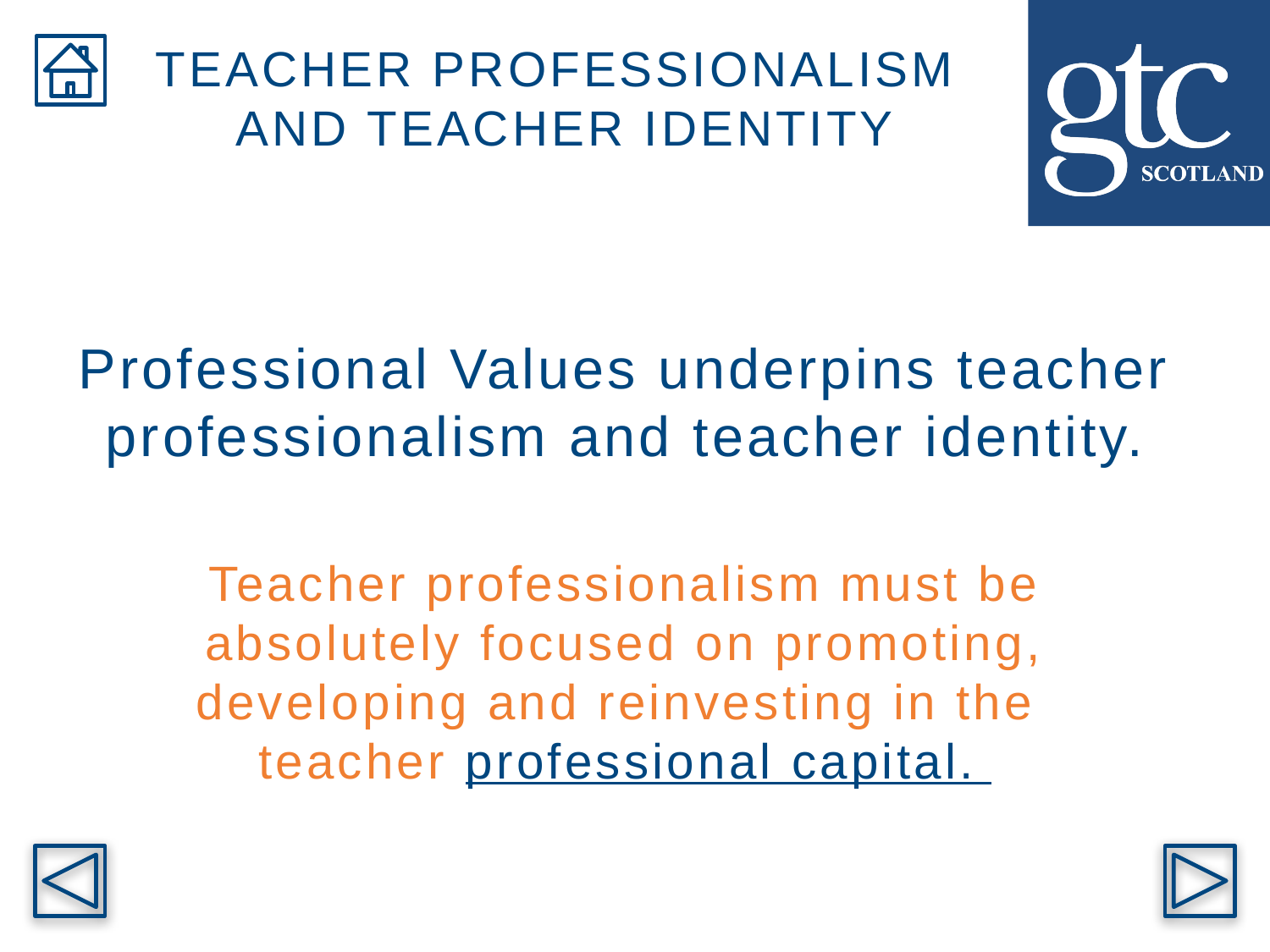

TEACHER PROFESSIONALISM
AND TEACHER IDENTITY

Professional Values underpins teacher professionalism and teacher identity.
Teacher professionalism must be absolutely focused on promoting, developing and reinvesting in the
teacher professional capital.